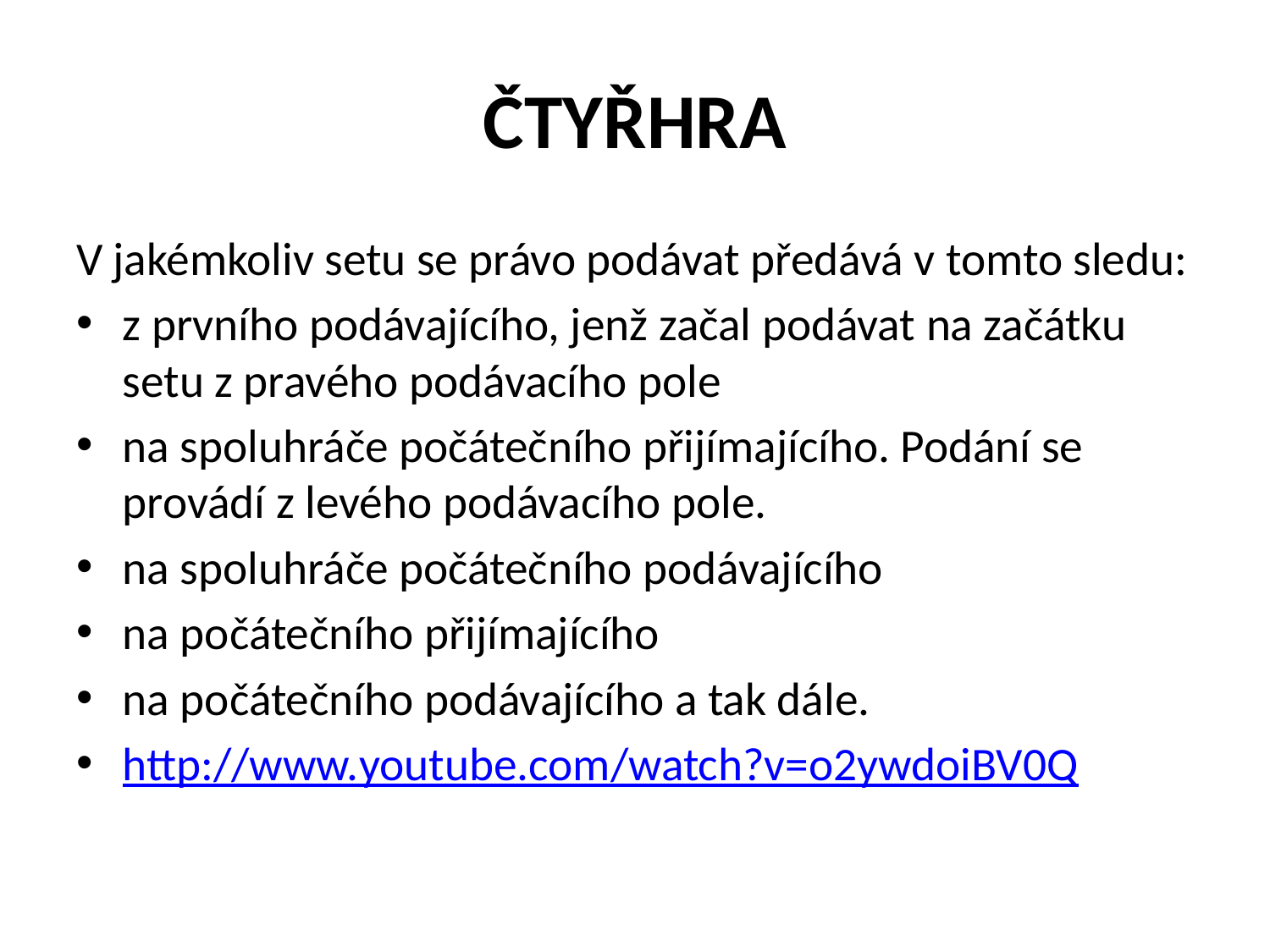

# ČTYŘHRA
V jakémkoliv setu se právo podávat předává v tomto sledu:
z prvního podávajícího, jenž začal podávat na začátku setu z pravého podávacího pole
na spoluhráče počátečního přijímajícího. Podání se provádí z levého podávacího pole.
na spoluhráče počátečního podávajícího
na počátečního přijímajícího
na počátečního podávajícího a tak dále.
http://www.youtube.com/watch?v=o2ywdoiBV0Q